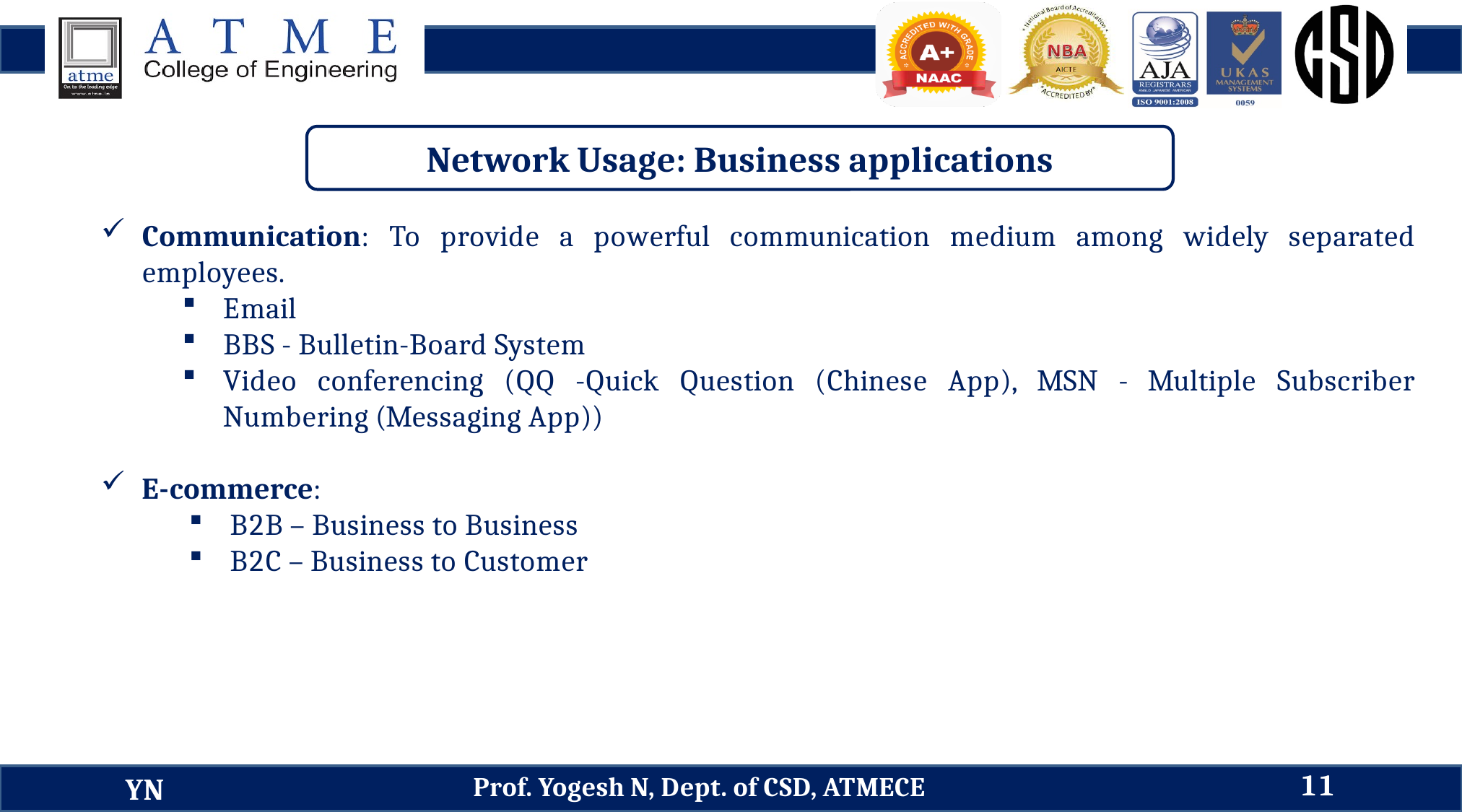

Network Usage: Business applications
Communication: To provide a powerful communication medium among widely separated employees.
Email
BBS - Bulletin-Board System
Video conferencing (QQ -Quick Question (Chinese App), MSN - Multiple Subscriber Numbering (Messaging App))

E-commerce:
B2B – Business to Business
B2C – Business to Customer
11
Prof. Yogesh N, Dept. of CSD, ATMECE
YN